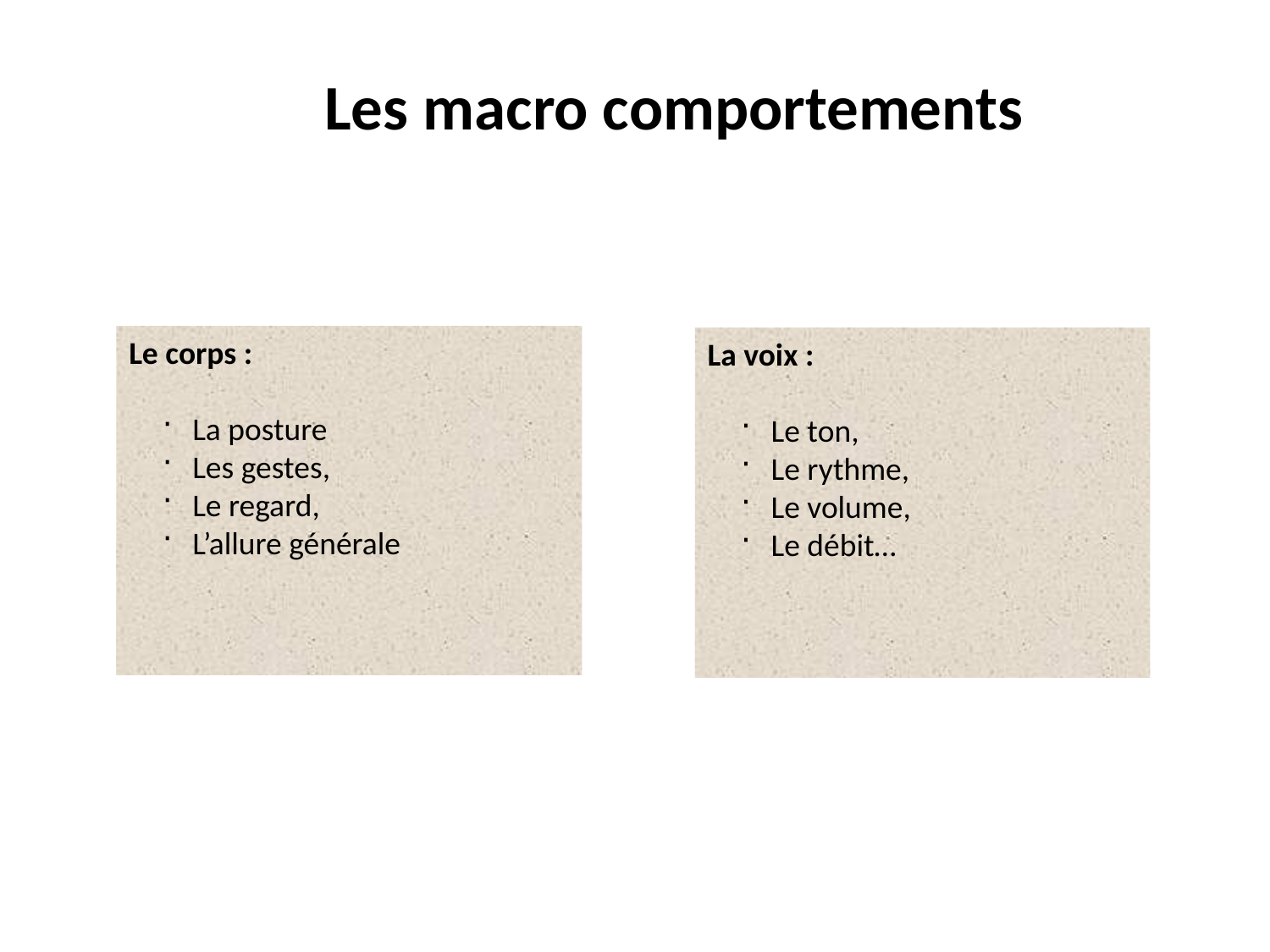

Les macro comportements
Le corps :

La posture
Les gestes,
Le regard,
L’allure générale

La voix :

Le ton,
Le rythme,
Le volume,
Le débit…